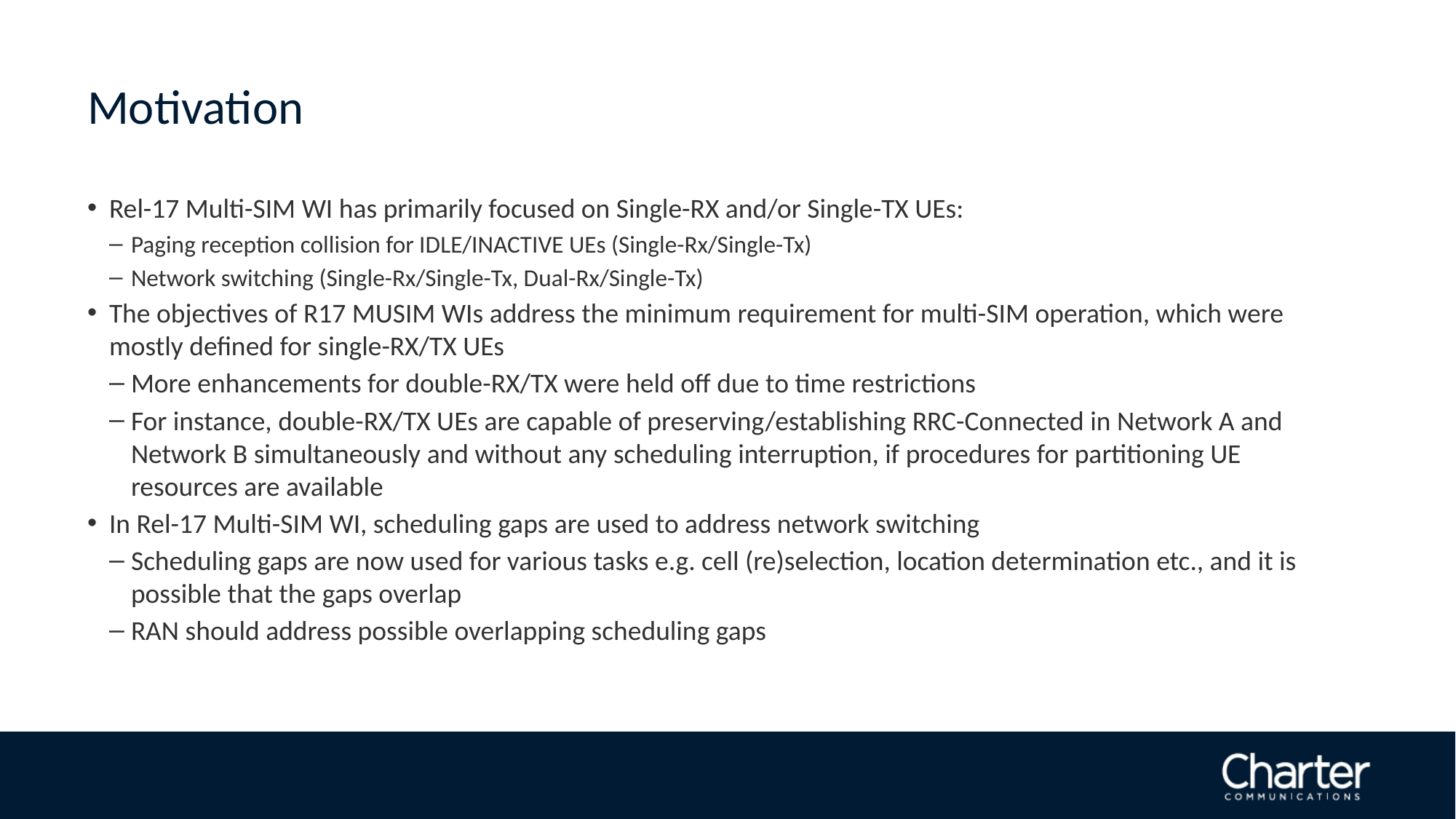

# Motivation
Rel-17 Multi-SIM WI has primarily focused on Single-RX and/or Single-TX UEs:
Paging reception collision for IDLE/INACTIVE UEs (Single-Rx/Single-Tx)
Network switching (Single-Rx/Single-Tx, Dual-Rx/Single-Tx)
The objectives of R17 MUSIM WIs address the minimum requirement for multi-SIM operation, which were mostly defined for single-RX/TX UEs
More enhancements for double-RX/TX were held off due to time restrictions
For instance, double-RX/TX UEs are capable of preserving/establishing RRC-Connected in Network A and Network B simultaneously and without any scheduling interruption, if procedures for partitioning UE resources are available
In Rel-17 Multi-SIM WI, scheduling gaps are used to address network switching
Scheduling gaps are now used for various tasks e.g. cell (re)selection, location determination etc., and it is possible that the gaps overlap
RAN should address possible overlapping scheduling gaps